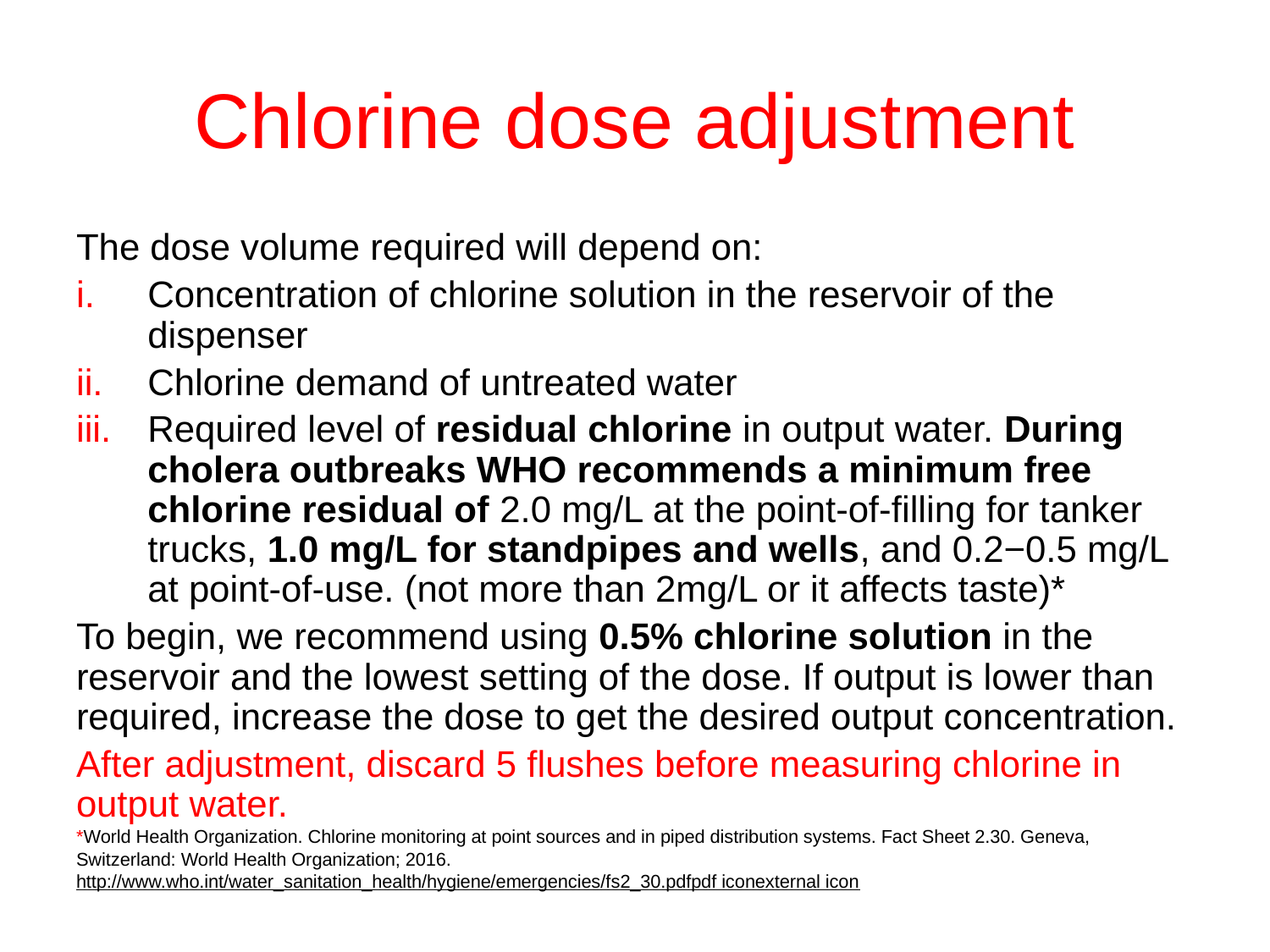

# Chlorine dose adjustment
The dose volume required will depend on:
Concentration of chlorine solution in the reservoir of the dispenser
Chlorine demand of untreated water
Required level of residual chlorine in output water. During cholera outbreaks WHO recommends a minimum free chlorine residual of 2.0 mg/L at the point-of-filling for tanker trucks, 1.0 mg/L for standpipes and wells, and 0.2−0.5 mg/L at point-of-use. (not more than 2mg/L or it affects taste)*
To begin, we recommend using 0.5% chlorine solution in the reservoir and the lowest setting of the dose. If output is lower than required, increase the dose to get the desired output concentration.
After adjustment, discard 5 flushes before measuring chlorine in output water.
*World Health Organization. Chlorine monitoring at point sources and in piped distribution systems. Fact Sheet 2.30. Geneva, Switzerland: World Health Organization; 2016. http://www.who.int/water_sanitation_health/hygiene/emergencies/fs2_30.pdfpdf iconexternal icon